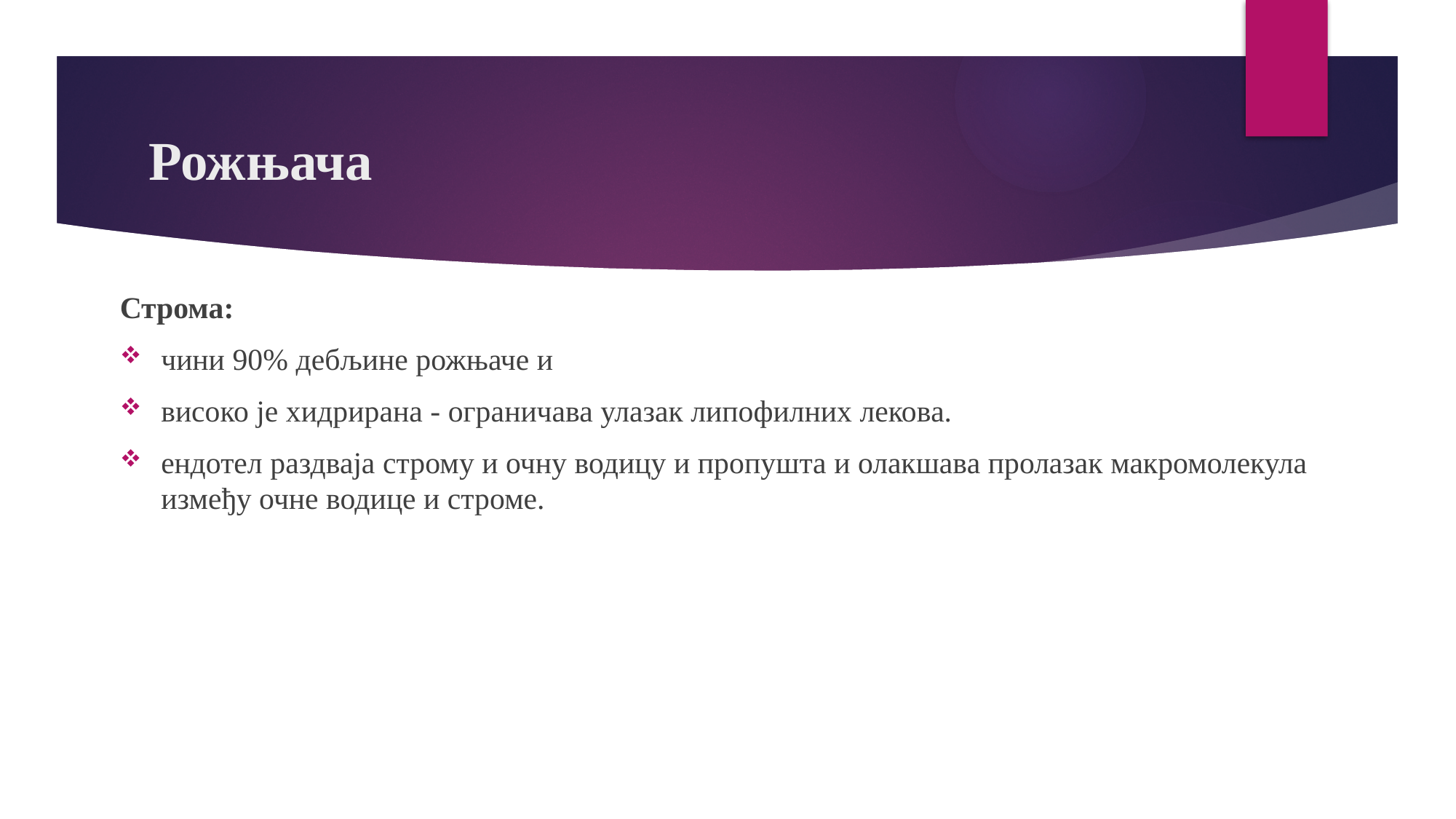

# Рожњача
Строма:
чини 90% дебљине рожњаче и
високо је хидрирана - ограничава улазак липофилних лекова.
ендотел раздваја строму и очну водицу и пропушта и олакшава пролазак макромолекула између очне водице и строме.